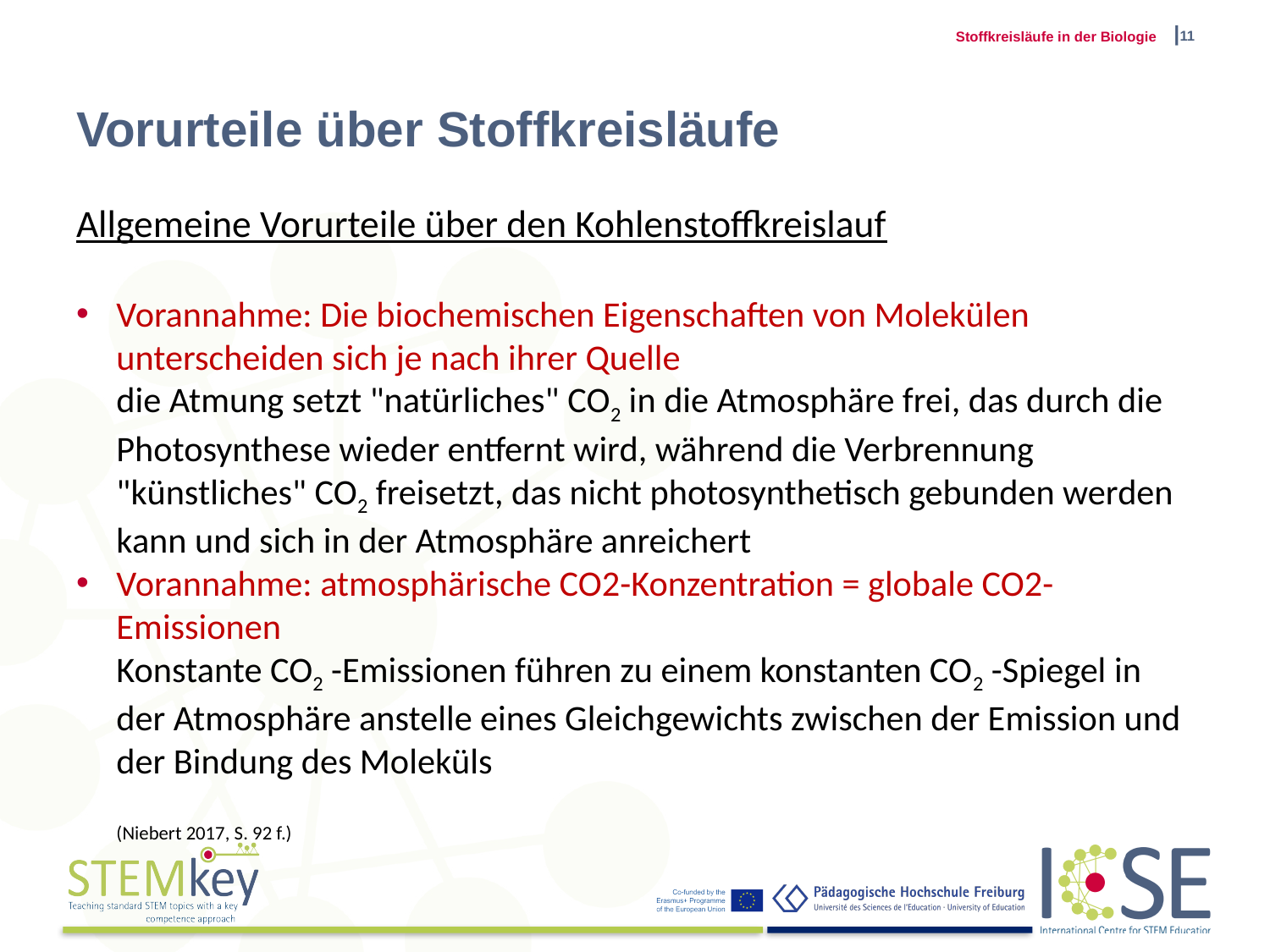

|11
Stoffkreisläufe in der Biologie
# Vorurteile über Stoffkreisläufe
Allgemeine Vorurteile über den Kohlenstoffkreislauf

Vorannahme: Die biochemischen Eigenschaften von Molekülen unterscheiden sich je nach ihrer Quelle
die Atmung setzt "natürliches" CO2 in die Atmosphäre frei, das durch die Photosynthese wieder entfernt wird, während die Verbrennung "künstliches" CO2 freisetzt, das nicht photosynthetisch gebunden werden kann und sich in der Atmosphäre anreichert
Vorannahme: atmosphärische CO2-Konzentration = globale CO2-Emissionen
Konstante CO2 -Emissionen führen zu einem konstanten CO2 -Spiegel in der Atmosphäre anstelle eines Gleichgewichts zwischen der Emission und der Bindung des Moleküls
(Niebert 2017, S. 92 f.)